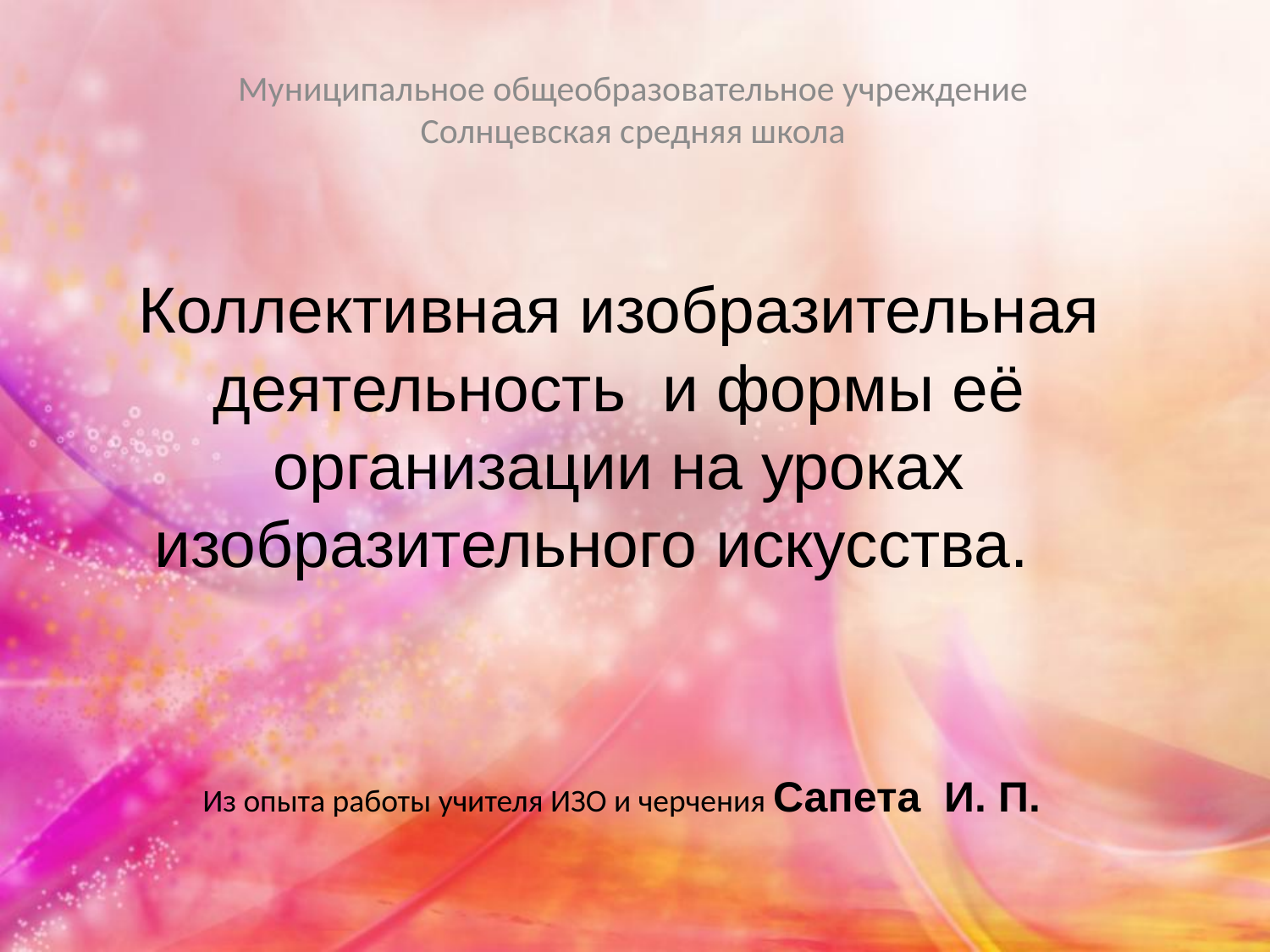

Муниципальное общеобразовательное учреждение Солнцевская средняя школа
# Коллективная изобразительная деятельность  и формы её организации на уроках изобразительного искусства.
Из опыта работы учителя ИЗО и черчения Сапета  И. П.